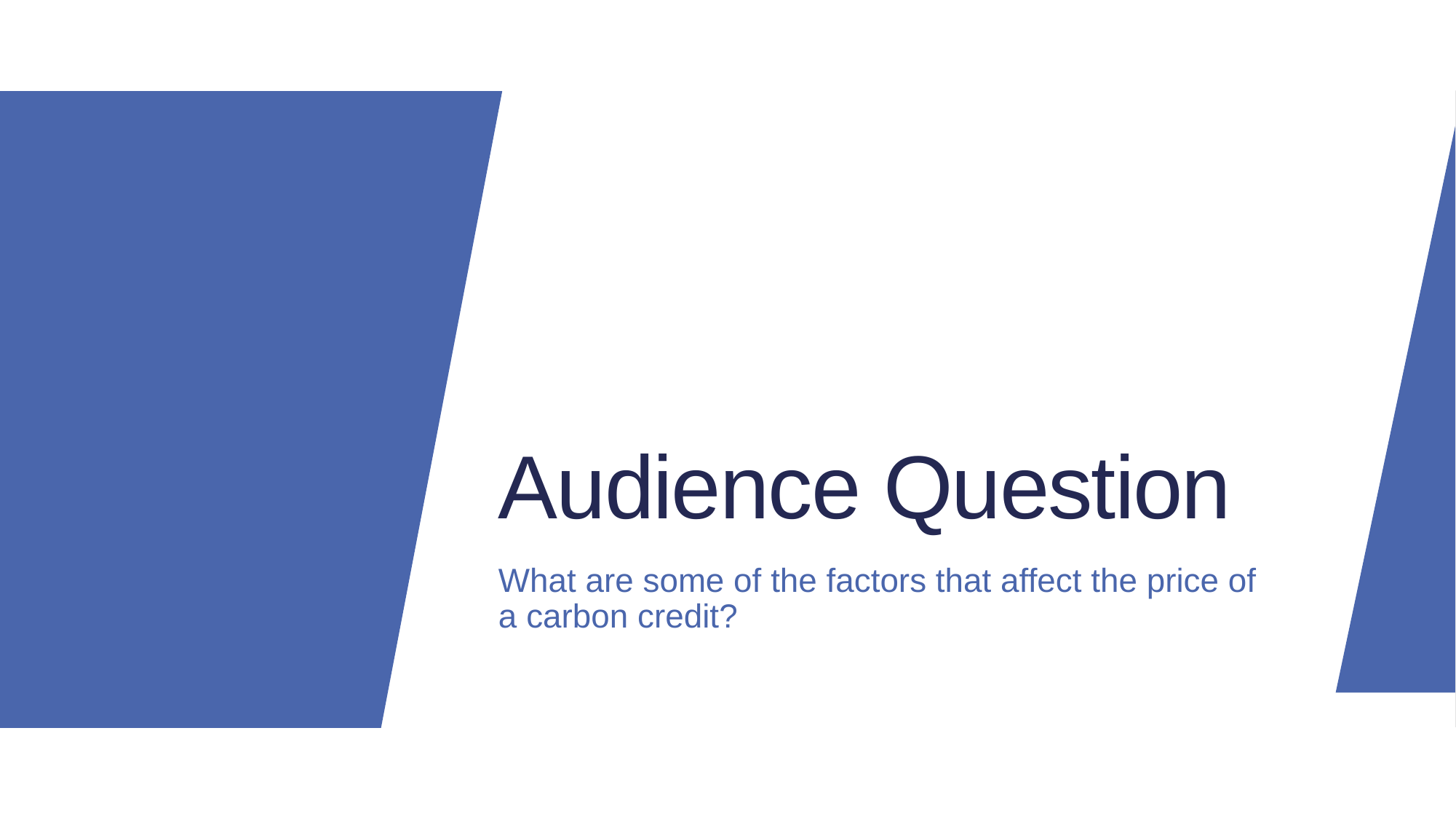

# Audience Question
What are some of the factors that affect the price of a carbon credit?